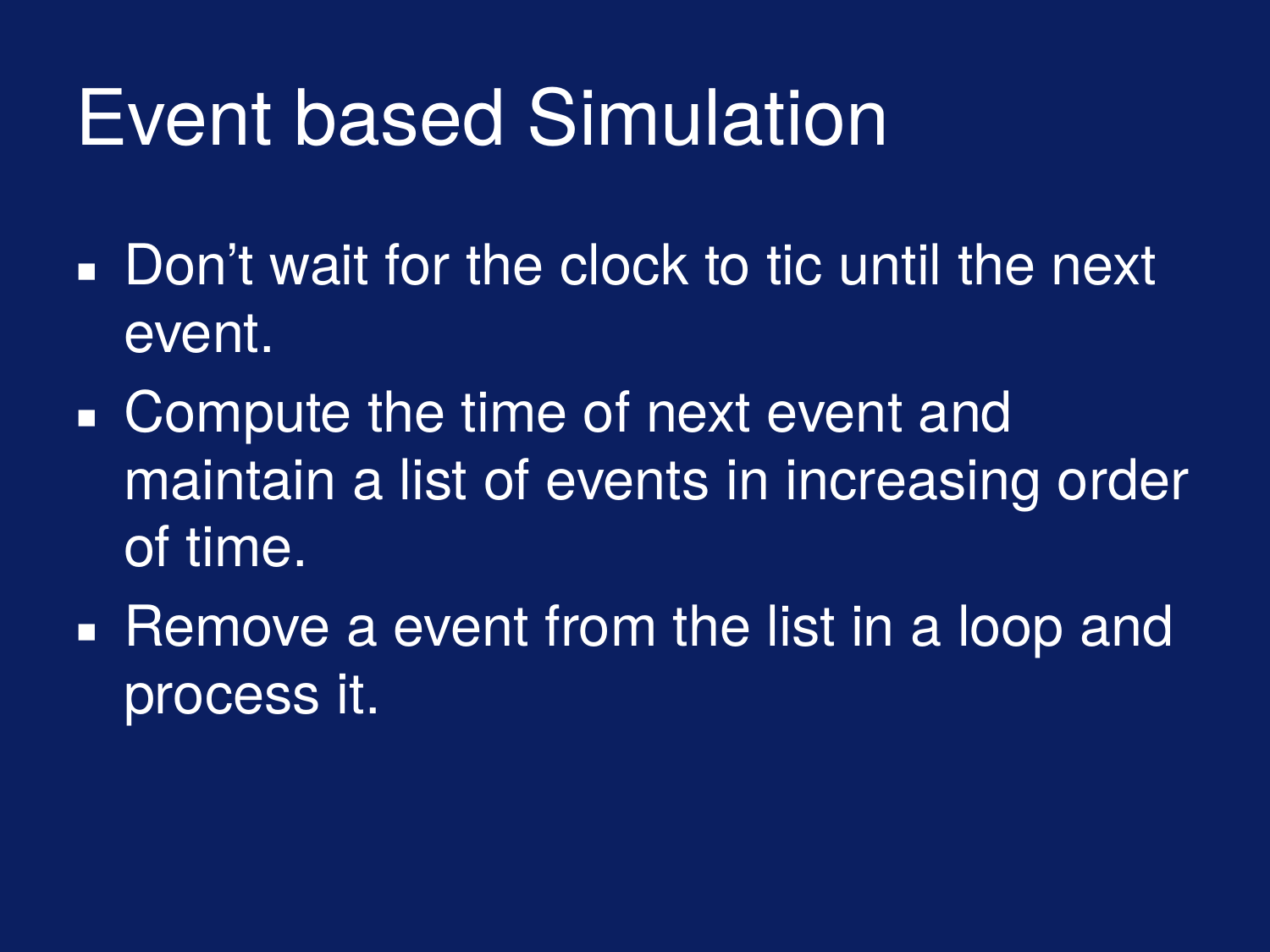

# Event based Simulation
Don’t wait for the clock to tic until the next event.
Compute the time of next event and maintain a list of events in increasing order of time.
Remove a event from the list in a loop and process it.